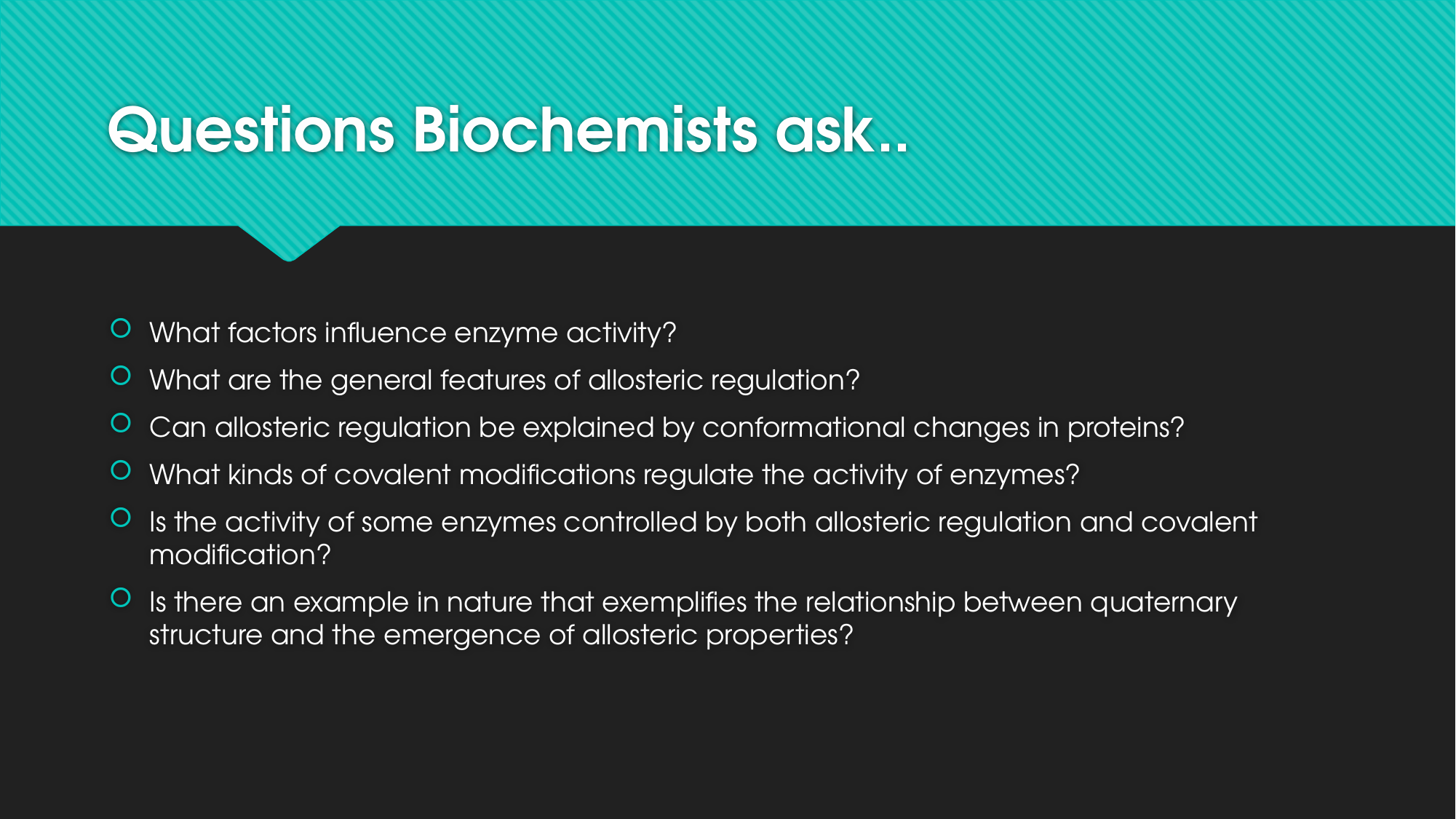

# Questions Biochemists ask..
What factors influence enzyme activity?
What are the general features of allosteric regulation?
Can allosteric regulation be explained by conformational changes in proteins?
What kinds of covalent modifications regulate the activity of enzymes?
Is the activity of some enzymes controlled by both allosteric regulation and covalent modification?
Is there an example in nature that exemplifies the relationship between quaternary structure and the emergence of allosteric properties?